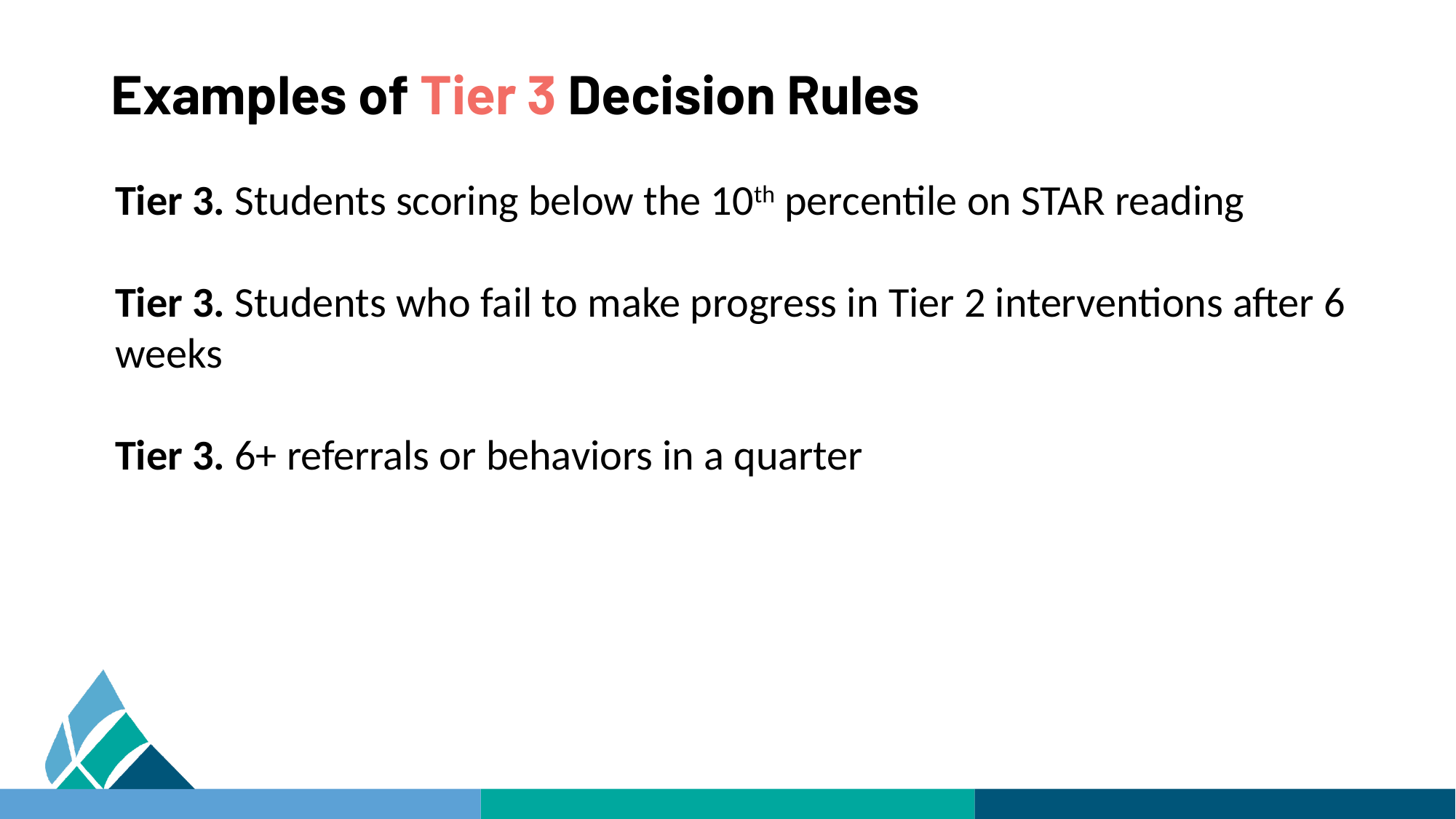

# Examples of Tier 3 Decision Rules
Tier 3. Students scoring below the 10th percentile on STAR reading

Tier 3. Students who fail to make progress in Tier 2 interventions after 6 weeks

Tier 3. 6+ referrals or behaviors in a quarter